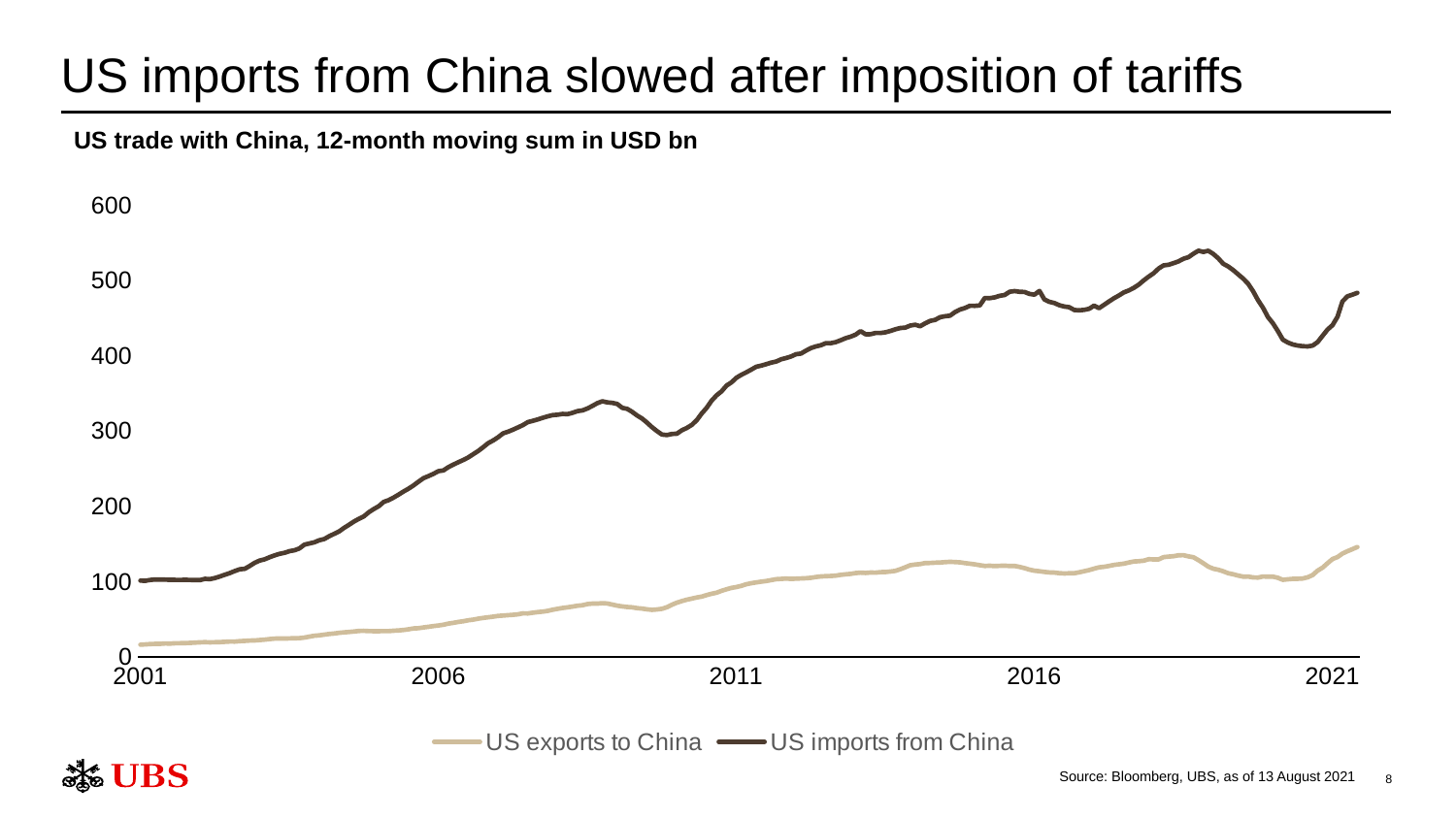

# US imports from China slowed after imposition of tariffs
US trade with China, 12-month moving sum in USD bn

### Chart

| Category | US exports to China | US imports from China |
|---|---|---|
| 44377 | 146.244 | 483.876 |
| 44347 | 143.379 | 481.425 |
| 44316 | 140.64 | 479.245 |
| 44286 | 137.504 | 472.578 |
| 44255 | 132.862 | 452.138 |
| 44227 | 130.267 | 440.924 |
| 44196 | 124.621 | 435.094 |
| 44165 | 118.878 | 426.884 |
| 44135 | 114.802 | 418.465 |
| 44104 | 108.93 | 413.752 |
| 44074 | 105.99 | 412.709 |
| 44043 | 104.37 | 413.044 |
| 44012 | 104.027 | 413.836 |
| 43982 | 103.957 | 415.309 |
| 43951 | 103.354 | 417.93 |
| 43921 | 102.613 | 421.69 |
| 43890 | 105.288 | 433.077 |
| 43861 | 106.907 | 443.458 |
| 43830 | 106.826 | 451.781 |
| 43799 | 107.068 | 464.087 |
| 43769 | 105.571 | 474.151 |
| 43738 | 105.86 | 486.238 |
| 43708 | 106.993 | 496.088 |
| 43677 | 106.863 | 502.806 |
| 43646 | 108.304 | 508.478 |
| 43616 | 109.997 | 514.122 |
| 43585 | 111.356 | 518.915 |
| 43555 | 113.977 | 522.536 |
| 43524 | 116.054 | 529.688 |
| 43496 | 117.426 | 535.562 |
| 43465 | 120.127 | 539.746 |
| 43434 | 124.627 | 538.24 |
| 43404 | 128.786 | 539.867 |
| 43373 | 132.609 | 535.833 |
| 43343 | 133.791 | 531.248 |
| 43312 | 135.333 | 529.197 |
| 43281 | 135.177 | 525.665 |
| 43251 | 134.034 | 523.342 |
| 43220 | 133.468 | 521.159 |
| 43190 | 132.804 | 520.327 |
| 43159 | 129.778 | 516.204 |
| 43131 | 129.77 | 509.899 |
| 43100 | 130.007 | 505.487 |
| 43069 | 128.044 | 500.399 |
| 43039 | 127.349 | 494.88 |
| 43008 | 127.002 | 490.506 |
| 42978 | 125.597 | 487.103 |
| 42947 | 124.138 | 484.515 |
| 42916 | 123.284 | 480.388 |
| 42886 | 122.405 | 476.655 |
| 42855 | 121.08 | 472.402 |
| 42825 | 119.911 | 467.876 |
| 42794 | 119.198 | 463.509 |
| 42766 | 117.449 | 466.907 |
| 42735 | 115.589 | 462.677 |
| 42704 | 114.029 | 461.295 |
| 42674 | 112.577 | 460.594 |
| 42643 | 111.371 | 461.119 |
| 42613 | 111.288 | 464.81 |
| 42582 | 111.088 | 465.722 |
| 42551 | 111.477 | 467.476 |
| 42521 | 112.261 | 470.375 |
| 42490 | 112.487 | 471.918 |
| 42460 | 113.123 | 475.088 |
| 42429 | 114.092 | 486.389 |
| 42400 | 114.74284 | 481.4681 |
| 42369 | 116.08283999999999 | 482.48049 |
| 42338 | 118.19225 | 485.01597 |
| 42308 | 119.76425 | 485.23497 |
| 42277 | 121.04425 | 486.15997 |
| 42247 | 120.94725 | 485.33297 |
| 42216 | 121.40925 | 481.01996999999994 |
| 42185 | 121.18325 | 479.95496999999995 |
| 42155 | 120.91425 | 477.91096999999996 |
| 42124 | 121.37325 | 476.82996999999995 |
| 42094 | 121.09125 | 477.02396999999996 |
| 42063 | 122.03925 | 467.11897 |
| 42035 | 123.21841 | 466.61987 |
| 42004 | 124.02341 | 466.65848 |
| 41973 | 124.875 | 463.684 |
| 41943 | 125.864 | 461.667 |
| 41912 | 126.234 | 458.345 |
| 41882 | 126.503 | 453.521 |
| 41851 | 126.153 | 452.864 |
| 41820 | 125.6 | 451.531 |
| 41790 | 125.428 | 447.951 |
| 41759 | 124.993 | 446.605 |
| 41729 | 124.96 | 443.397 |
| 41698 | 123.565 | 439.485 |
| 41670 | 122.989 | 441.459 |
| 41639 | 122.017 | 440.434 |
| 41608 | 119.316 | 437.712 |
| 41578 | 116.731 | 437.15 |
| 41547 | 114.494 | 435.518 |
| 41517 | 113.689 | 433.301 |
| 41486 | 113.017 | 431.426 |
| 41455 | 112.836 | 430.538 |
| 41425 | 112.174 | 430.627 |
| 41394 | 112.286 | 428.923 |
| 41364 | 111.751 | 428.832 |
| 41333 | 112.146 | 433.012 |
| 41305 | 111.604 | 428.422 |
| 41274 | 110.59094999999999 | 425.645 |
| 41243 | 109.91551 | 423.652 |
| 41213 | 109.25815999999999 | 420.912 |
| 41182 | 108.17165999999999 | 418.429 |
| 41152 | 107.74774999999998 | 417.003 |
| 41121 | 107.54687999999999 | 417.07 |
| 41090 | 107.16373 | 414.266 |
| 41060 | 106.3746 | 412.733 |
| 41029 | 105.29337000000001 | 410.572 |
| 40999 | 104.80739000000001 | 407.128 |
| 40968 | 104.49623 | 403.227 |
| 40939 | 104.17241 | 402.381 |
| 40908 | 103.87854999999999 | 399.336 |
| 40877 | 104.30928999999999 | 397.296 |
| 40847 | 103.82306 | 395.604 |
| 40816 | 103.47431999999999 | 392.617 |
| 40786 | 102.23864 | 391.192 |
| 40755 | 101.04077000000001 | 389.116 |
| 40724 | 100.20770999999999 | 387.25 |
| 40694 | 99.21089999999998 | 385.73 |
| 40663 | 98.14643999999998 | 381.986 |
| 40633 | 96.77524999999999 | 378.325 |
| 40602 | 94.65634 | 375.024 |
| 40574 | 93.05972 | 371.109 |
| 40543 | 91.8806 | 364.944 |
| 40512 | 90.06827999999999 | 360.643 |
| 40482 | 87.99202 | 353.077 |
| 40451 | 85.48356000000001 | 347.778 |
| 40421 | 84.11650000000002 | 340.694 |
| 40390 | 82.42421 | 331.191 |
| 40359 | 80.35571 | 323.622 |
| 40329 | 79.17122 | 314.734 |
| 40298 | 77.67393000000001 | 308.429 |
| 40268 | 76.23554000000003 | 304.442 |
| 40237 | 74.41487 | 301.33 |
| 40209 | 72.23598999999999 | 296.841 |
| 40178 | 69.49667 | 296.404 |
| 40147 | 66.28240000000001 | 294.9825 |
| 40117 | 64.08919 | 295.6975 |
| 40086 | 63.29329 | 300.2089 |
| 40056 | 62.78659 | 305.37260000000003 |
| 40025 | 63.46992000000001 | 311.4113 |
| 39994 | 64.43527 | 316.9676 |
| 39964 | 65.07487 | 320.91919999999993 |
| 39933 | 66.09452 | 325.82169999999996 |
| 39903 | 66.58433000000001 | 329.85439999999994 |
| 39872 | 67.29942 | 331.10659999999996 |
| 39844 | 68.33578999999999 | 336.3275 |
| 39813 | 69.73285 | 337.7725 |
| 39782 | 71.17102 | 338.3496 |
| 39752 | 71.57157 | 339.8653 |
| 39721 | 71.02109 | 337.3883000000001 |
| 39691 | 71.07531 | 333.72860000000003 |
| 39660 | 70.42681 | 330.3294 |
| 39629 | 68.85811 | 327.6833 |
| 39599 | 68.23171 | 326.82370000000003 |
| 39568 | 67.08548 | 324.4798 |
| 39538 | 66.13818 | 322.76959999999997 |
| 39507 | 65.26922 | 323.05240000000003 |
| 39478 | 64.10406 | 321.9954 |
| 39447 | 62.93688 | 321.443 |
| 39416 | 61.403789999999994 | 319.89560000000006 |
| 39386 | 60.41810999999999 | 317.88999999999993 |
| 39355 | 59.770450000000004 | 315.72319999999996 |
| 39325 | 58.91959000000001 | 313.8748 |
| 39294 | 57.97006 | 312.1636 |
| 39263 | 58.11039 | 308.19440000000003 |
| 39233 | 56.85153000000001 | 305.11310000000003 |
| 39202 | 56.156180000000006 | 302.14009999999996 |
| 39172 | 55.68463000000001 | 299.35769999999997 |
| 39141 | 55.12629999999999 | 297.166 |
| 39113 | 54.665659999999995 | 292.0325000000001 |
| 39082 | 53.673 | 287.7744 |
| 39051 | 52.82696 | 284.15119999999996 |
| 39021 | 52.03863 | 278.8022 |
| 38990 | 51.052519999999994 | 273.7965 |
| 38960 | 49.75732 | 269.5204 |
| 38929 | 48.882769999999994 | 265.2284 |
| 38898 | 47.63647 | 261.8691 |
| 38868 | 46.70429 | 258.8561 |
| 38837 | 45.49311 | 255.5917 |
| 38807 | 44.52438000000001 | 252.2811 |
| 38776 | 42.993700000000004 | 247.93470000000002 |
| 38748 | 41.97953999999999 | 246.9669 |
| 38717 | 41.192 | 243.4702 |
| 38686 | 40.25705 | 240.39620000000002 |
| 38656 | 39.38774000000001 | 237.64909999999998 |
| 38625 | 38.43532999999999 | 232.9844 |
| 38595 | 38.09259 | 228.0768 |
| 38564 | 36.984840000000005 | 223.72340000000003 |
| 38533 | 36.04366 | 220.01280000000003 |
| 38503 | 35.43715 | 215.9239 |
| 38472 | 35.049290000000006 | 211.93779999999998 |
| 38442 | 34.52017 | 208.53409999999997 |
| 38411 | 34.545700000000004 | 206.14929999999998 |
| 38383 | 34.416599999999995 | 200.47879999999998 |
| 38352 | 34.42775999999999 | 196.682 |
| 38321 | 34.50257 | 192.46280000000002 |
| 38291 | 34.884080000000004 | 186.94070000000002 |
| 38260 | 34.71567999999999 | 183.68079999999998 |
| 38230 | 33.98359 | 180.04139999999998 |
| 38199 | 33.39704999999999 | 175.73839999999998 |
| 38168 | 32.84567 | 171.6149 |
| 38138 | 32.201069999999994 | 166.8544 |
| 38107 | 31.35034 | 163.672 |
| 38077 | 30.73774 | 160.44910000000002 |
| 38046 | 29.79893 | 156.759 |
| 38017 | 28.91861 | 155.1215 |
| 37986 | 28.367949999999997 | 152.436 |
| 37955 | 27.107440000000004 | 150.8682 |
| 37925 | 25.94855 | 149.2809 |
| 37894 | 25.132909999999995 | 144.2776 |
| 37864 | 25.065630000000002 | 141.82160000000002 |
| 37833 | 24.871 | 140.7281 |
| 37802 | 24.65159 | 138.5027 |
| 37772 | 24.73787 | 137.1026 |
| 37741 | 24.527450000000005 | 135.0648 |
| 37711 | 23.950000000000003 | 132.64049999999997 |
| 37680 | 23.147400000000005 | 129.78949999999998 |
| 37652 | 22.62823 | 128.1807 |
| 37621 | 22.127699999999997 | 125.19259999999998 |
| 37590 | 21.9798 | 120.9767 |
| 37560 | 21.4935 | 117.28590000000001 |
| 37529 | 21.1785 | 116.63920000000002 |
| 37499 | 20.5826 | 114.27550000000001 |
| 37468 | 20.6725 | 111.64700000000002 |
| 37437 | 20.3115 | 109.40910000000001 |
| 37407 | 19.892 | 107.0801 |
| 37376 | 19.714100000000002 | 104.99109999999999 |
| 37346 | 19.568500000000004 | 103.5803 |
| 37315 | 19.8038 | 103.91149999999999 |
| 37287 | 19.5641 | 102.26629999999999 |
| 37256 | 19.182299999999998 | 102.27839999999999 |
| 37225 | 18.8678 | 102.47399999999999 |
| 37195 | 18.6437 | 102.66200000000002 |
| 37164 | 18.4833 | 102.4653 |
| 37134 | 18.3888 | 102.5992 |
| 37103 | 17.888099999999998 | 102.61030000000001 |
| 37072 | 18.043899999999997 | 102.8814 |
| 37042 | 17.5931 | 103.02489999999999 |
| 37011 | 17.5234 | 103.11719999999998 |
| 36981 | 17.352 | 102.50089999999999 |
| 36950 | 16.826699999999995 | 101.33479999999999 |
| 36922 | 16.5096 | 101.54370000000002 |
Source: Bloomberg, UBS, as of 13 August 2021